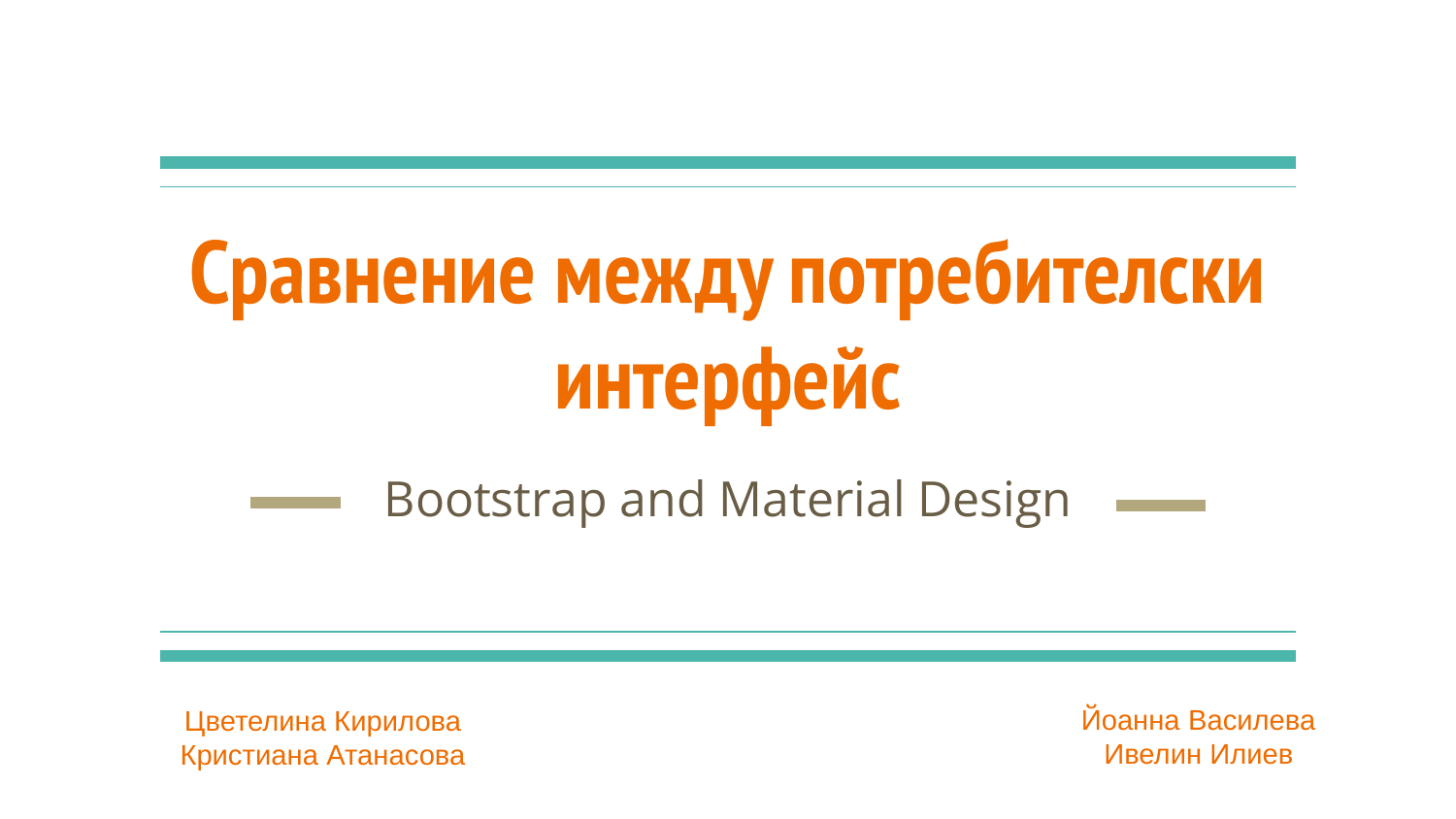

# Сравнение между потребителски интерфейс
Bootstrap and Material Design

Йоанна Василева
Ивелин Илиев
Цветелина Кирилова
Кристиана Атанасова